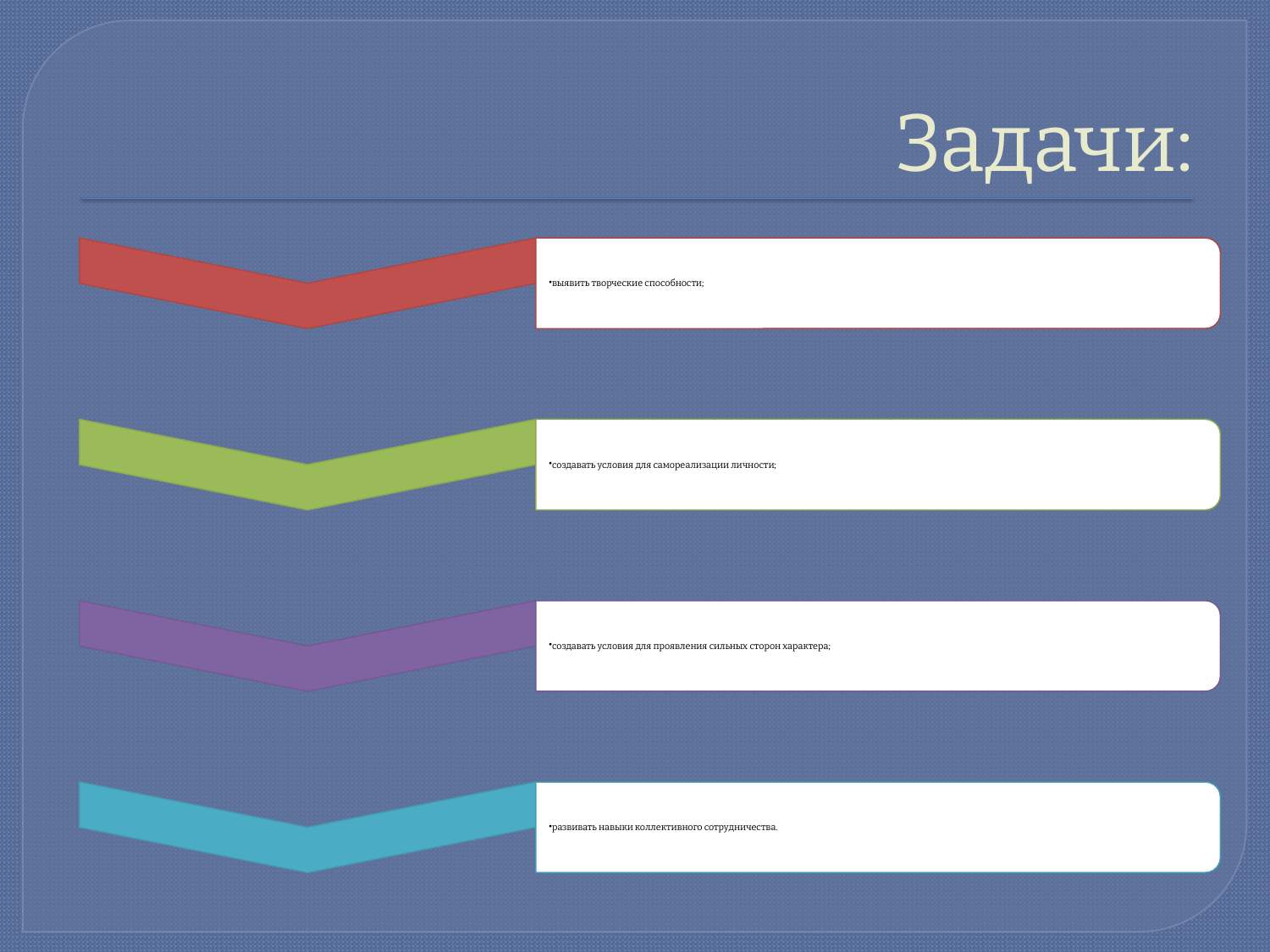

# Задачи:
выявить творческие способности;
создавать условия для самореализации личности;
создавать условия для проявления сильных сторон характера;
развивать навыки коллективного сотрудничества.